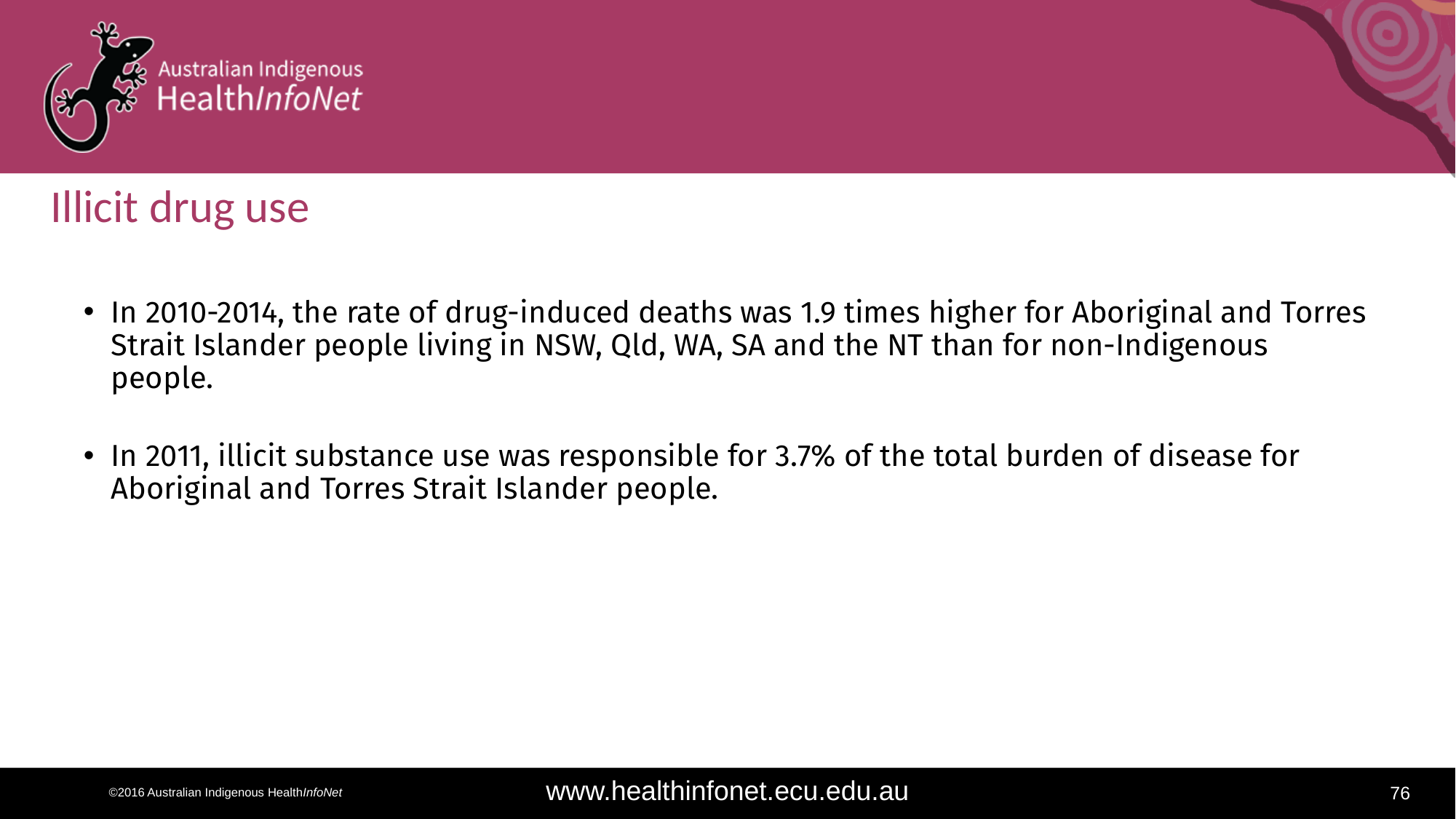

# Illicit drug use
In 2010-2014, the rate of drug-induced deaths was 1.9 times higher for Aboriginal and Torres Strait Islander people living in NSW, Qld, WA, SA and the NT than for non-Indigenous people.
In 2011, illicit substance use was responsible for 3.7% of the total burden of disease for Aboriginal and Torres Strait Islander people.